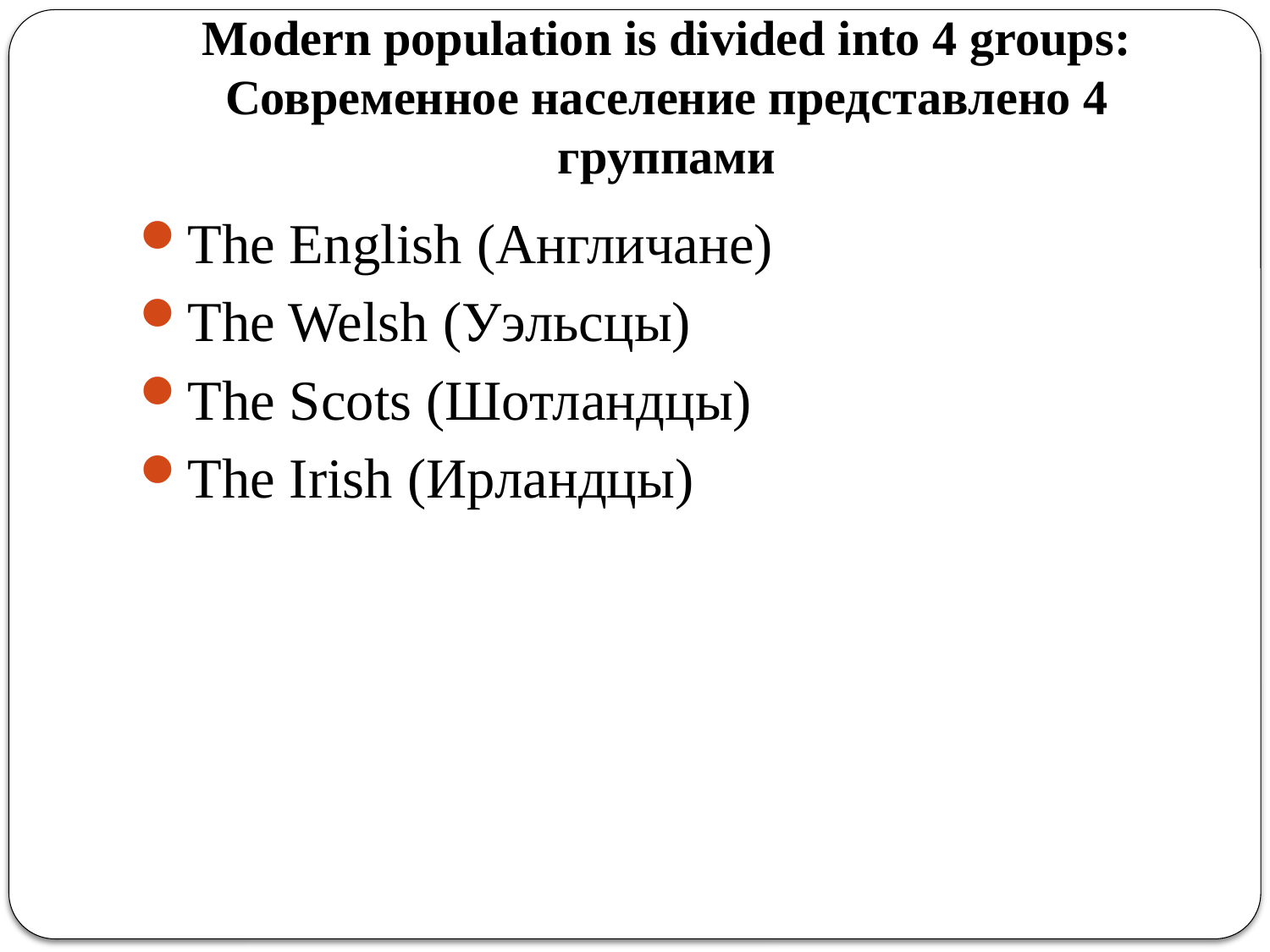

# Modern population is divided into 4 groups: Современное население представлено 4 группами
The English (Англичане)
The Welsh (Уэльсцы)
The Scots (Шотландцы)
The Irish (Ирландцы)